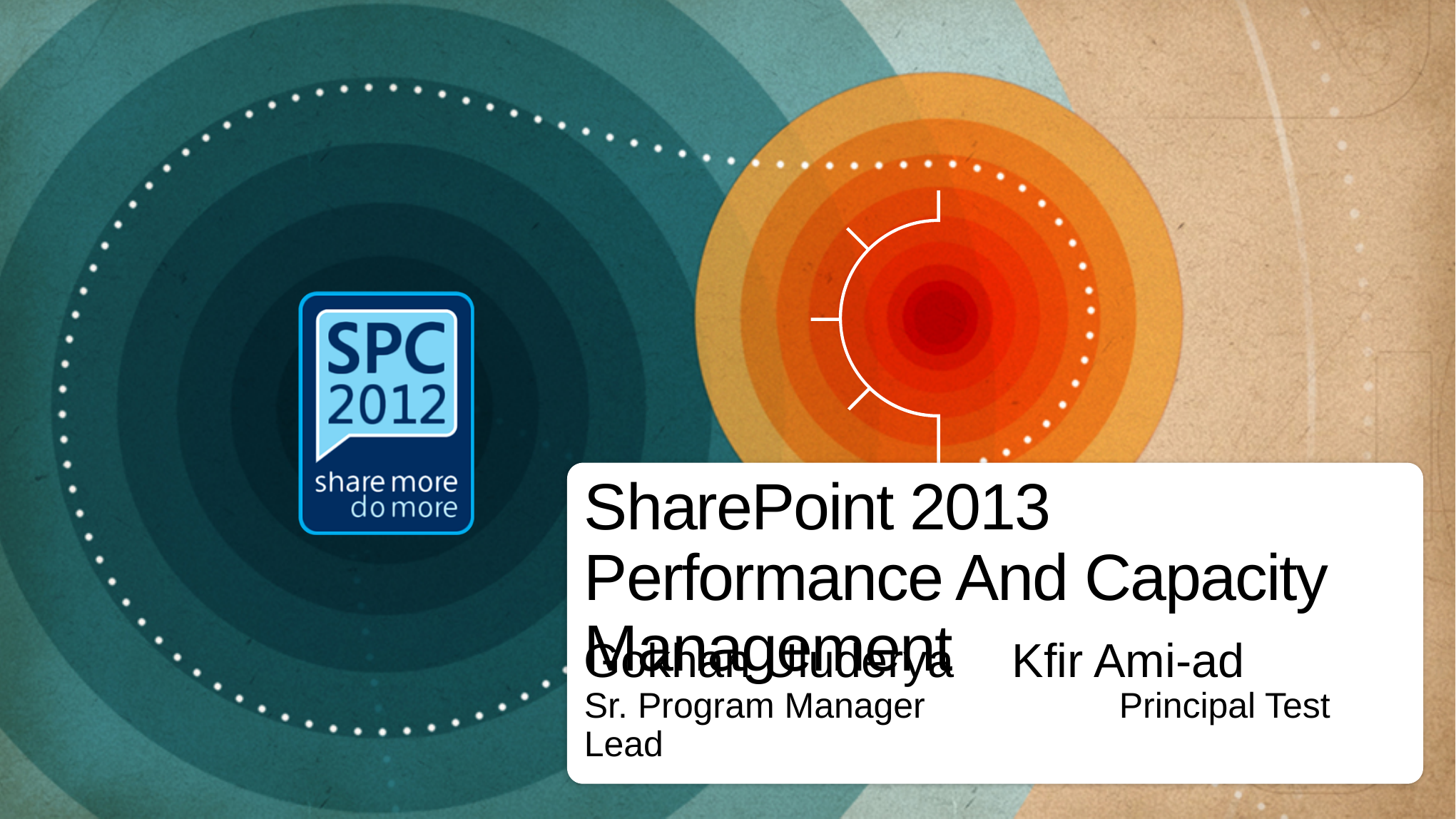

# SharePoint 2013 Performance And Capacity Management
Gokhan Uluderya	Kfir Ami-ad
Sr. Program Manager		Principal Test Lead